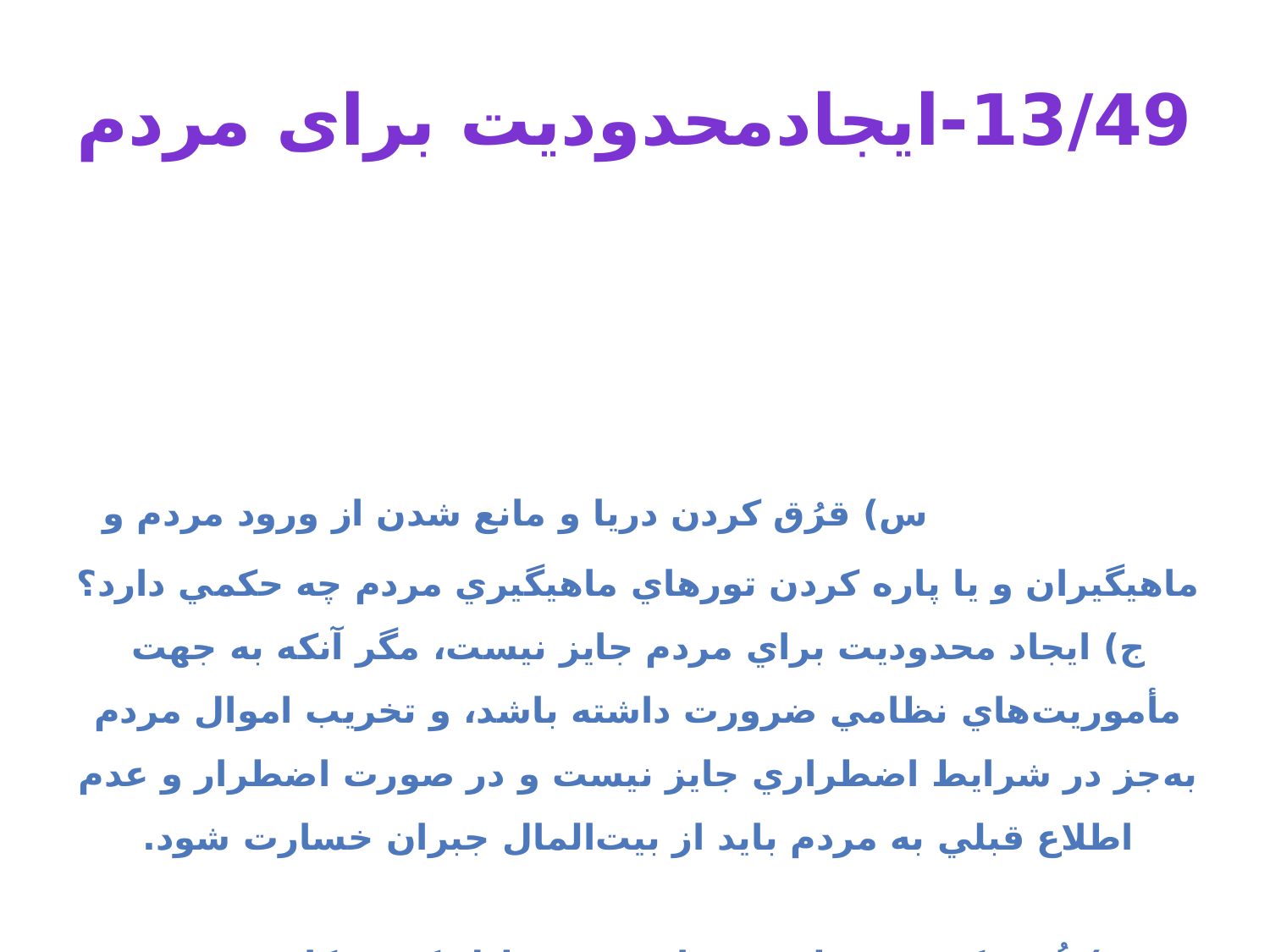

13/49-ایجادمحدودیت برای مردم
          س) قرُق كردن دريا و مانع شدن از ورود مردم و ماهيگيران و يا پاره كردن تورهاي ماهيگيري مردم چه حكمي دارد؟
ج) ايجاد محدوديت براي مردم جايز نيست، مگر آنكه به جهت مأموريت‌هاي نظامي ضرورت داشته باشد، و تخريب اموال مردم به‌جز در شرايط اضطراري جايز نيست و در صورت اضطرار و عدم اطلاع قبلي به مردم بايد از بيت‌المال جبران خسارت شود.

س) قُرُق كردن منطقه رزمايش و تعطيل كردن كار مردم چه حكمي دارد؟
ج: جايز نيست؛ مگر در صورت ضرورت، ولي بايد جبران خسارت شود.